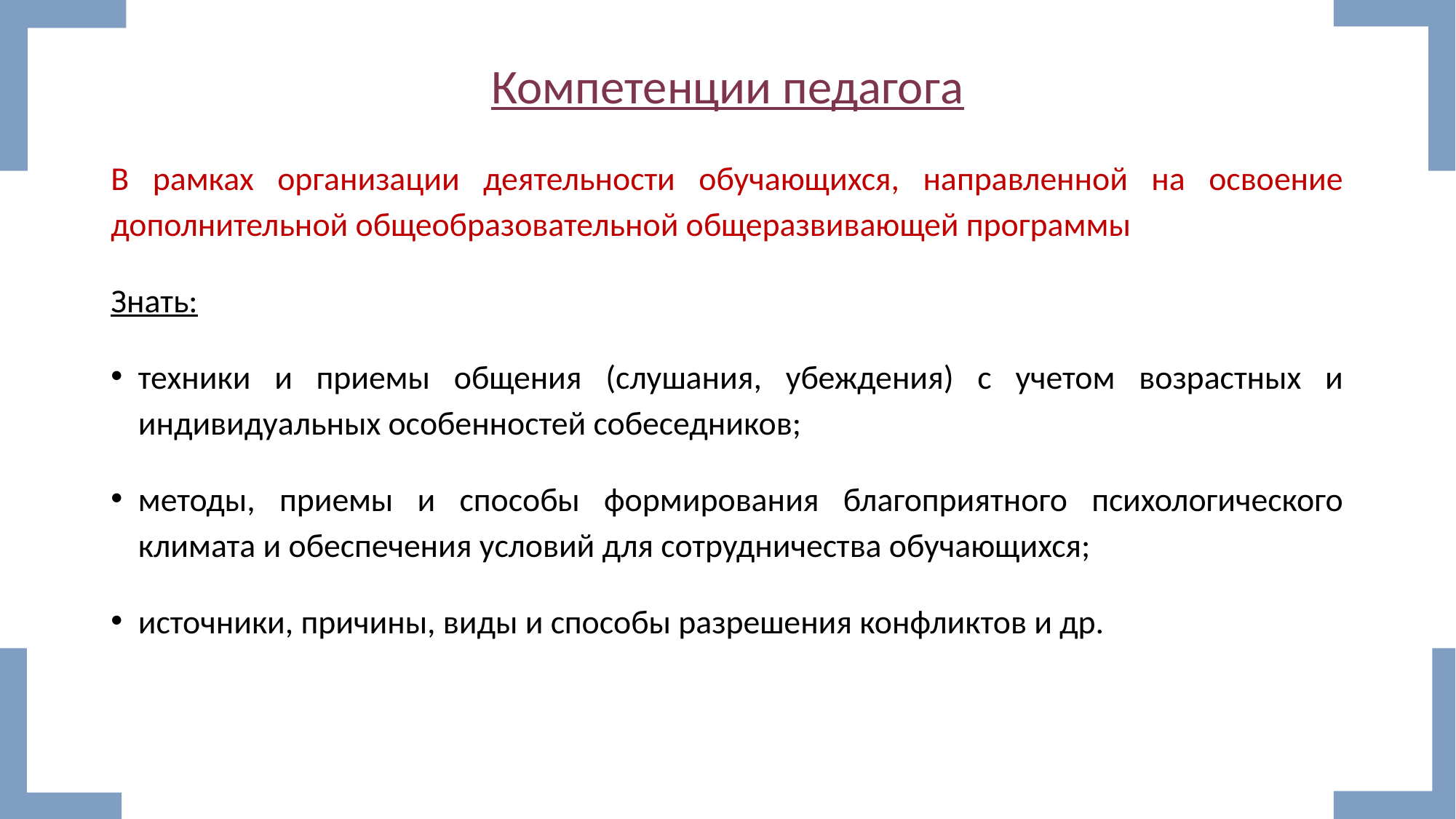

# Компетенции педагога
В рамках организации деятельности обучающихся, направленной на освоение дополнительной общеобразовательной общеразвивающей программы
Знать:
техники и приемы общения (слушания, убеждения) с учетом возрастных и индивидуальных особенностей собеседников;
методы, приемы и способы формирования благоприятного психологического климата и обеспечения условий для сотрудничества обучающихся;
источники, причины, виды и способы разрешения конфликтов и др.